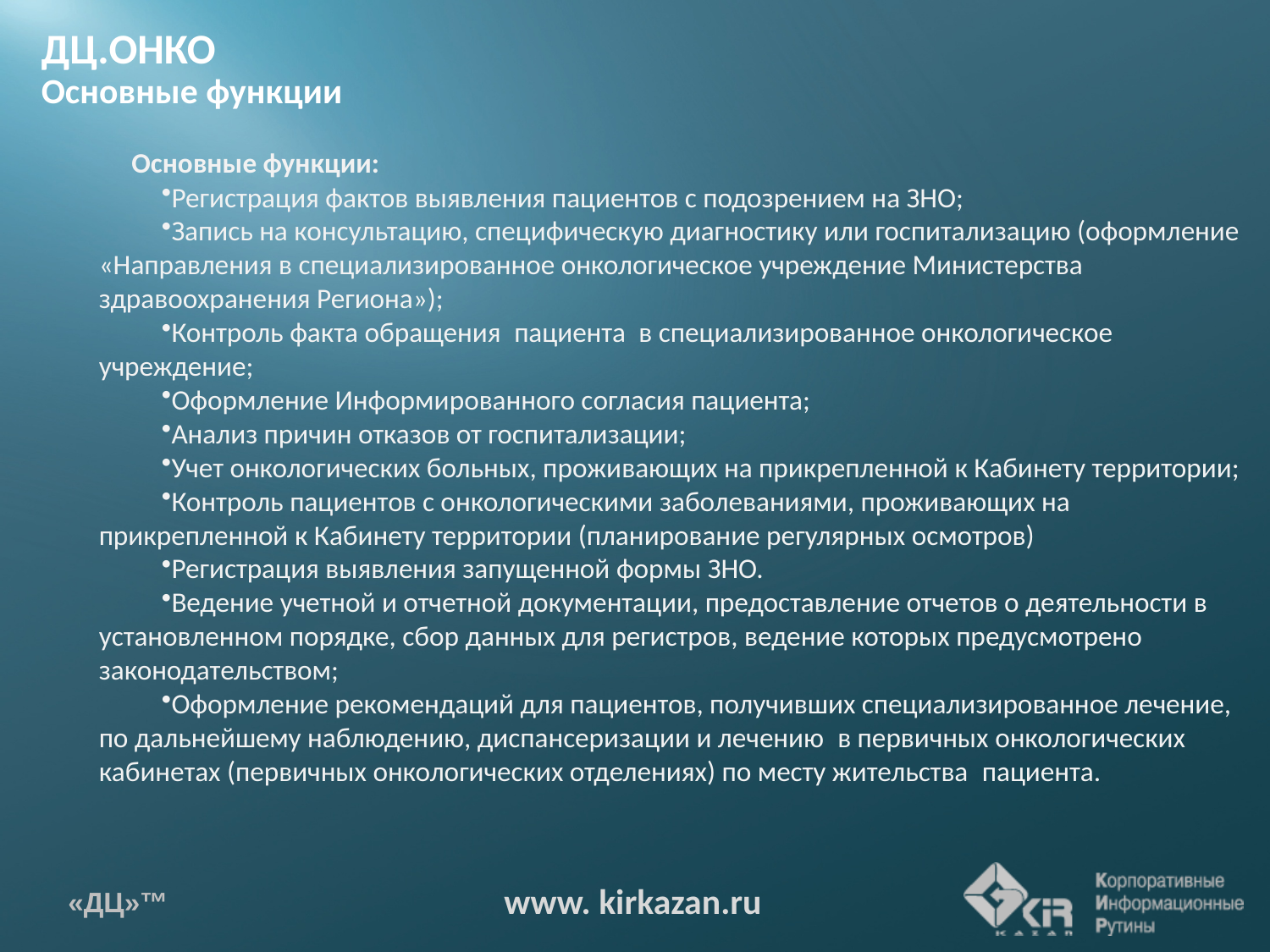

# ДЦ.ОНКО Основные функции
Основные функции:
Регистрация фактов выявления пациентов с подозрением на ЗНО;
Запись на консультацию, специфическую диагностику или госпитализацию (оформление «Направления в специализированное онкологическое учреждение Министерства здравоохранения Региона»);
Контроль факта обращения  пациента  в специализированное онкологическое учреждение;
Оформление Информированного согласия пациента;
Анализ причин отказов от госпитализации;
Учет онкологических больных, проживающих на прикрепленной к Кабинету территории;
Контроль пациентов с онкологическими заболеваниями, проживающих на прикрепленной к Кабинету территории (планирование регулярных осмотров)
Регистрация выявления запущенной формы ЗНО.
Ведение учетной и отчетной документации, предоставление отчетов о деятельности в установленном порядке, сбор данных для регистров, ведение которых предусмотрено законодательством;
Оформление рекомендаций для пациентов, получивших специализированное лечение,  по дальнейшему наблюдению, диспансеризации и лечению  в первичных онкологических кабинетах (первичных онкологических отделениях) по месту жительства  пациента.